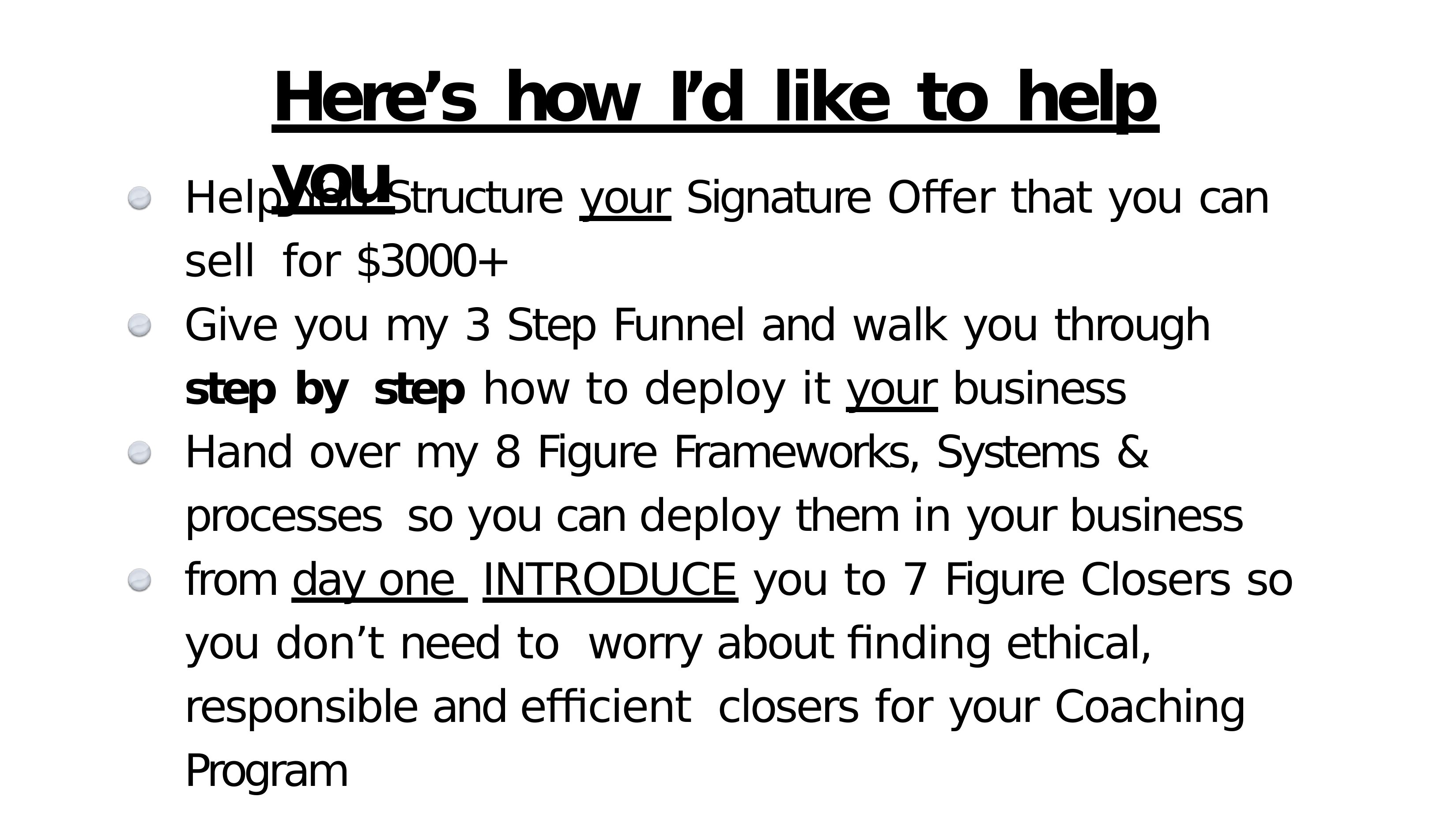

# Here’s how I’d like to help you
Help You Structure your Signature Offer that you can sell  for $3000+
Give you my 3 Step Funnel and walk you through step by  step how to deploy it your business
Hand over my 8 Figure Frameworks, Systems & processes  so you can deploy them in your business from day one  INTRODUCE you to 7 Figure Closers so you don’t need to  worry about finding ethical, responsible and efficient  closers for your Coaching Program